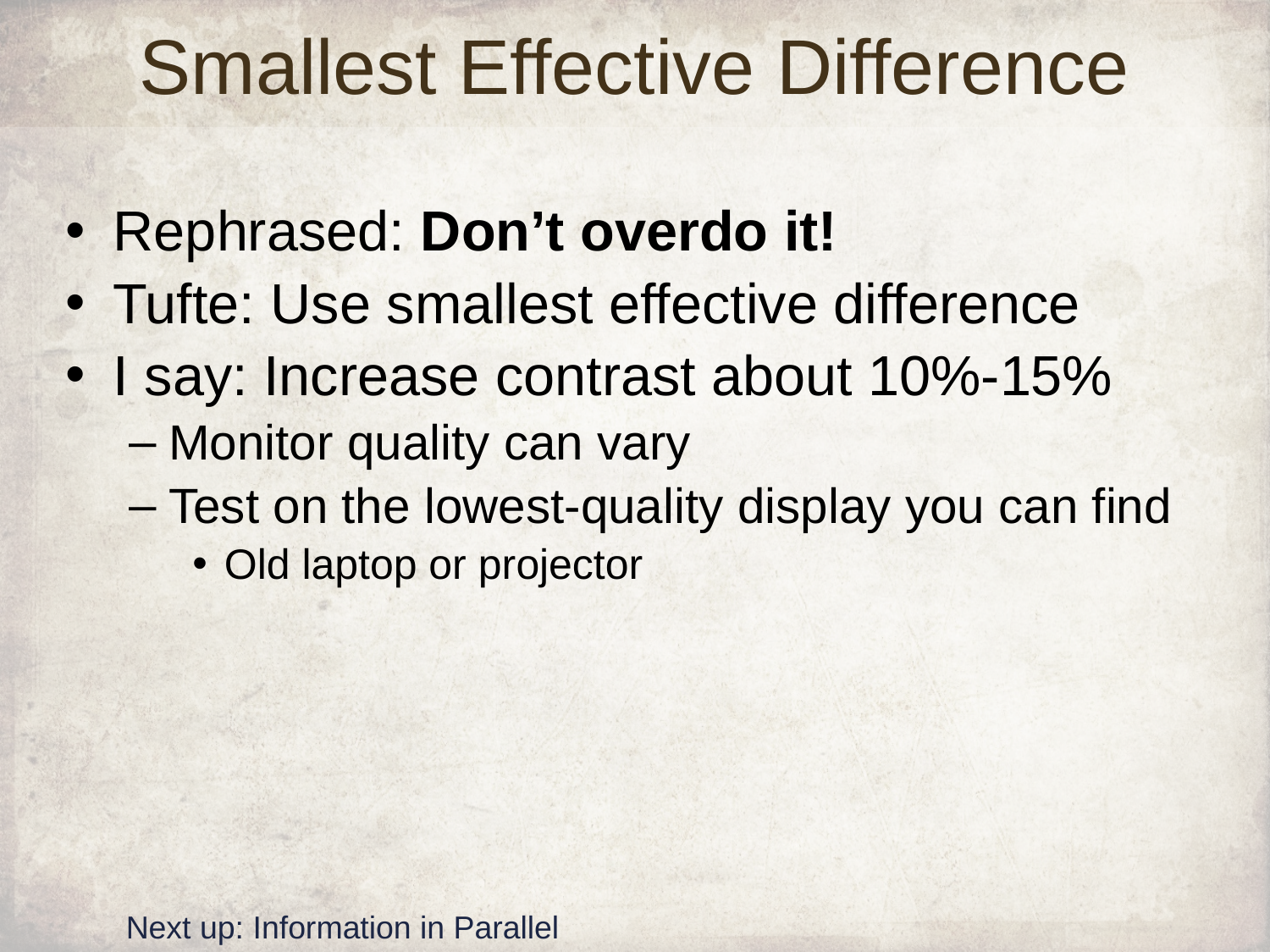

# Smallest Effective Difference
Rephrased: Don’t overdo it!
Tufte: Use smallest effective difference
I say: Increase contrast about 10%-15%
Monitor quality can vary
Test on the lowest-quality display you can find
Old laptop or projector
Next up: Information in Parallel